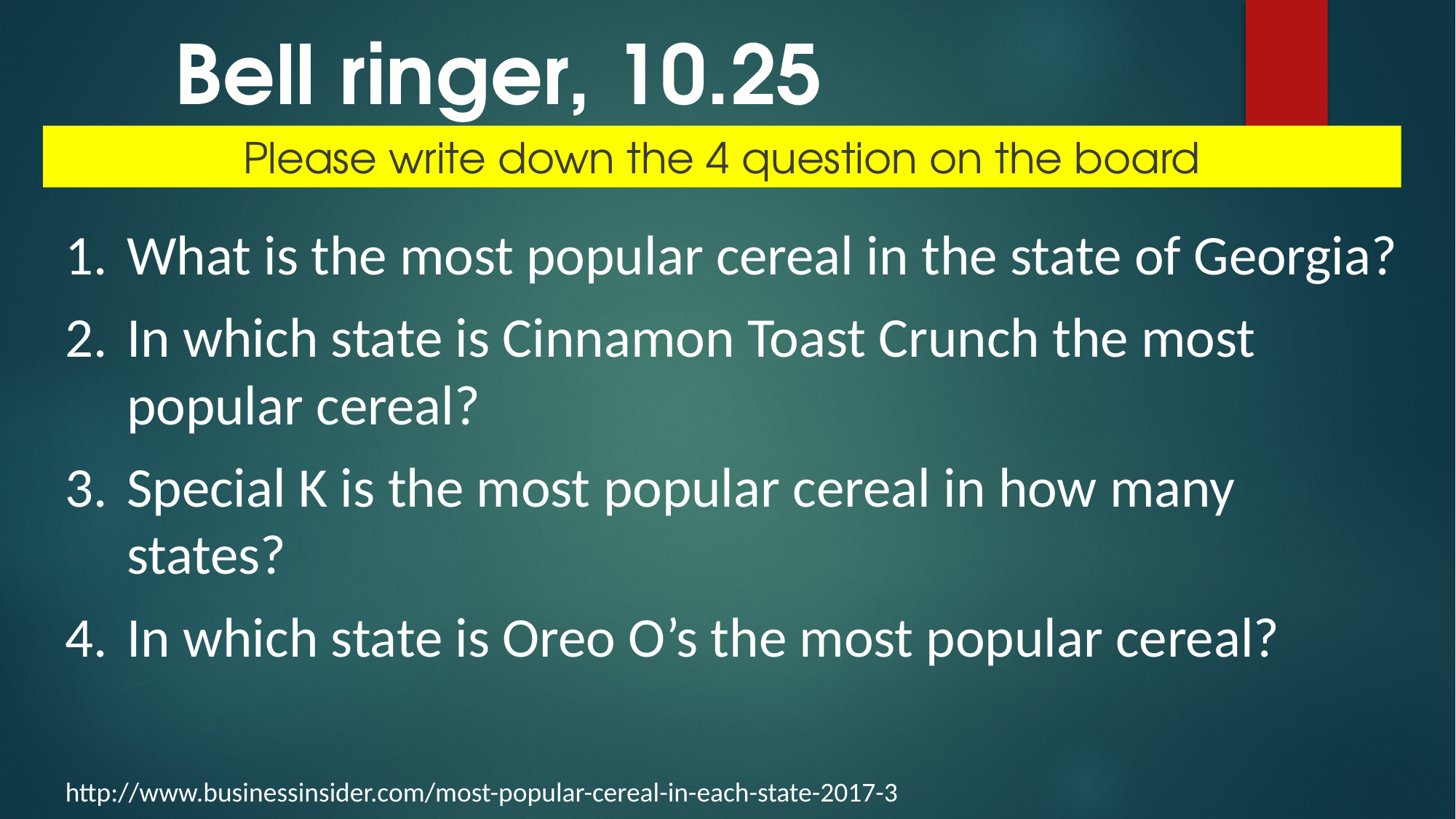

Bell ringer, 10.25
Please write down the 4 question on the board
What is the most popular cereal in the state of Georgia?
In which state is Cinnamon Toast Crunch the most popular cereal?
Special K is the most popular cereal in how many states?
In which state is Oreo O’s the most popular cereal?

http://www.businessinsider.com/most-popular-cereal-in-each-state-2017-3